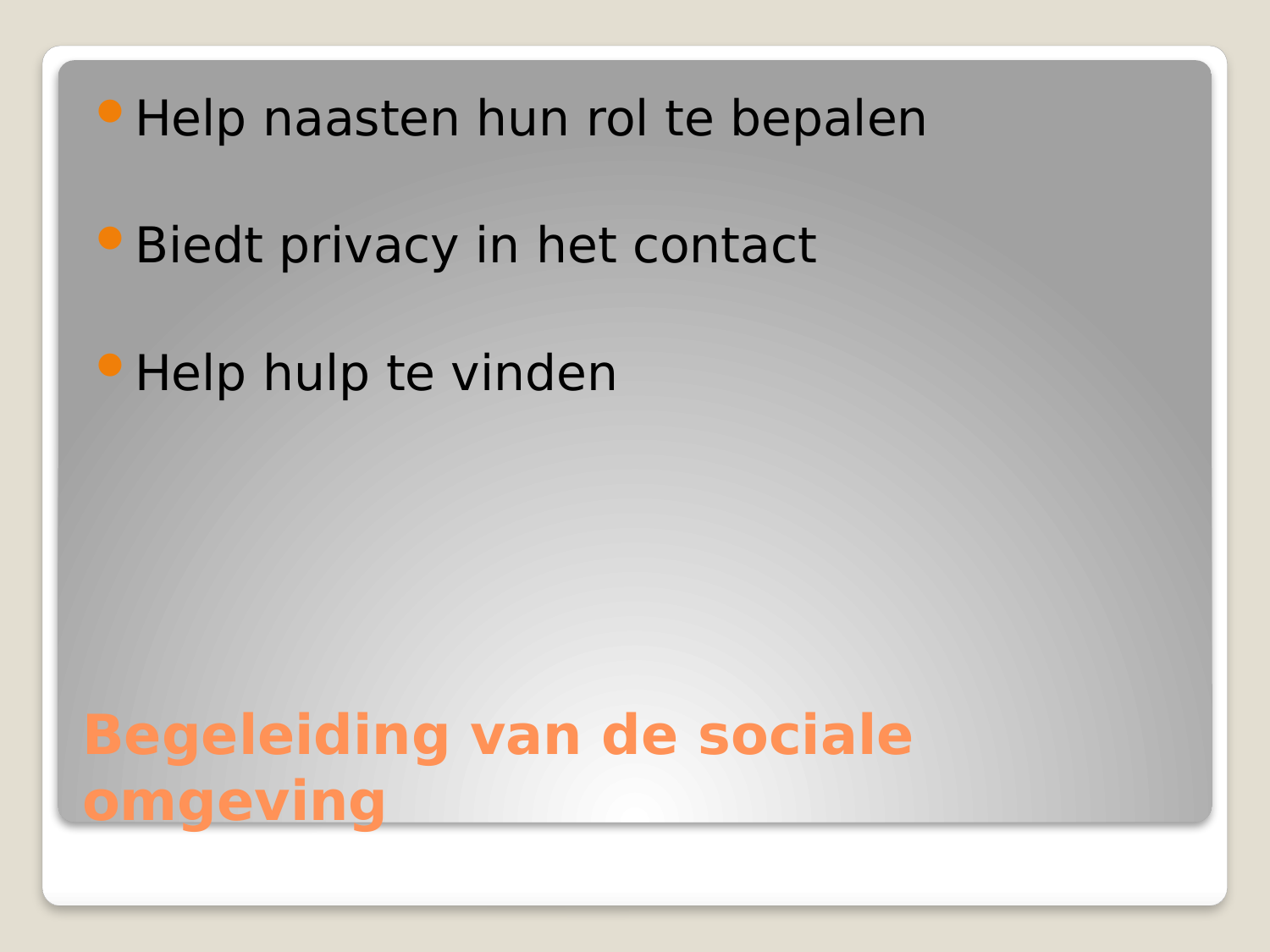

Help naasten hun rol te bepalen

Biedt privacy in het contact

Help hulp te vinden

# Begeleiding van de sociale omgeving